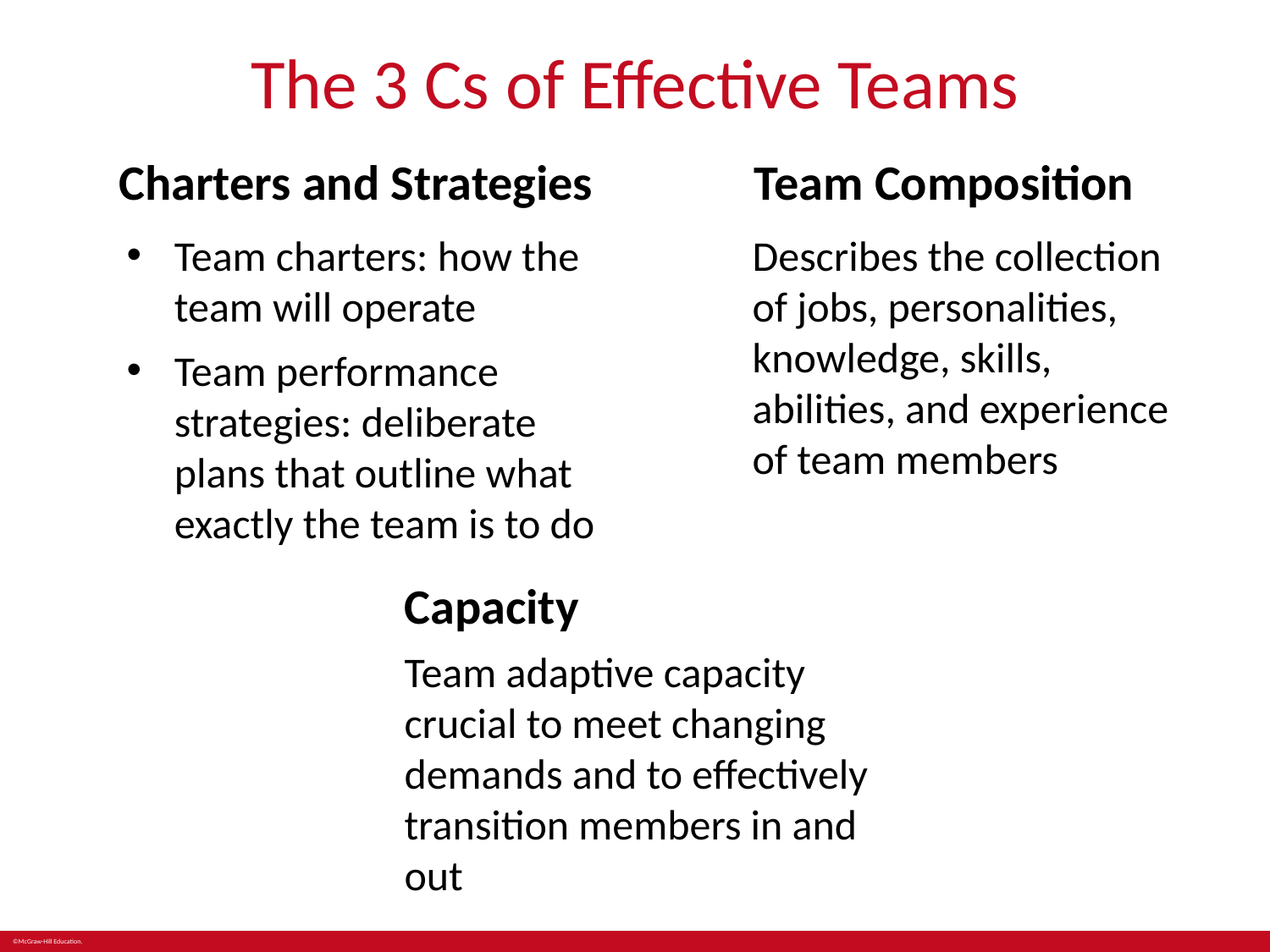

# The 3 Cs of Effective Teams
Charters and Strategies
Team Composition
Team charters: how the team will operate
Team performance strategies: deliberate plans that outline what exactly the team is to do
Describes the collection of jobs, personalities, knowledge, skills, abilities, and experience of team members

Capacity
Team adaptive capacity crucial to meet changing demands and to effectively transition members in and out